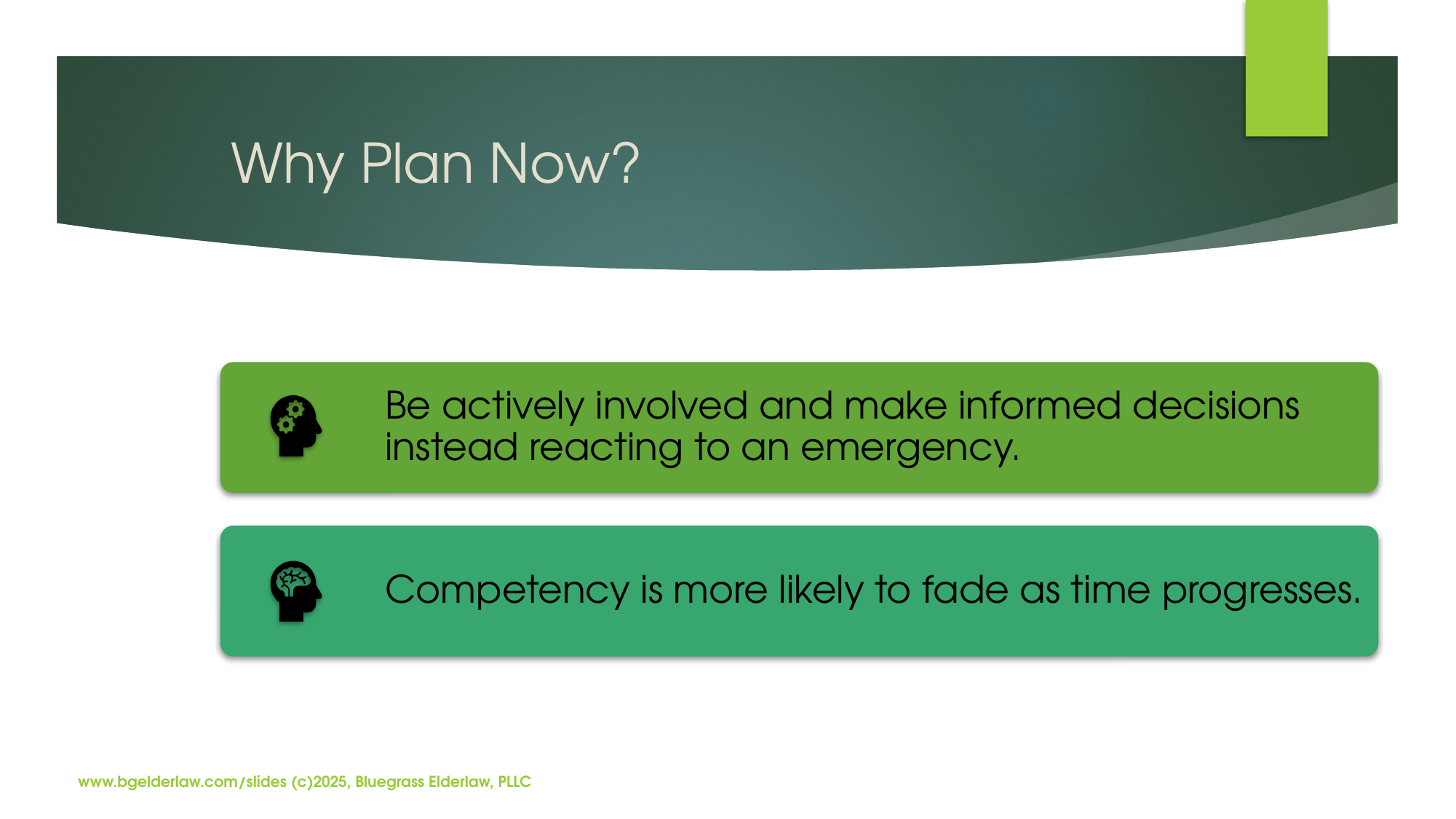

# Why Plan Now?
Be actively involved and make informed decisions instead reacting to an emergency.
Competency is more likely to fade as time progresses.
www.bgelderlaw.com/slides (c)2025, Bluegrass Elderlaw, PLLC